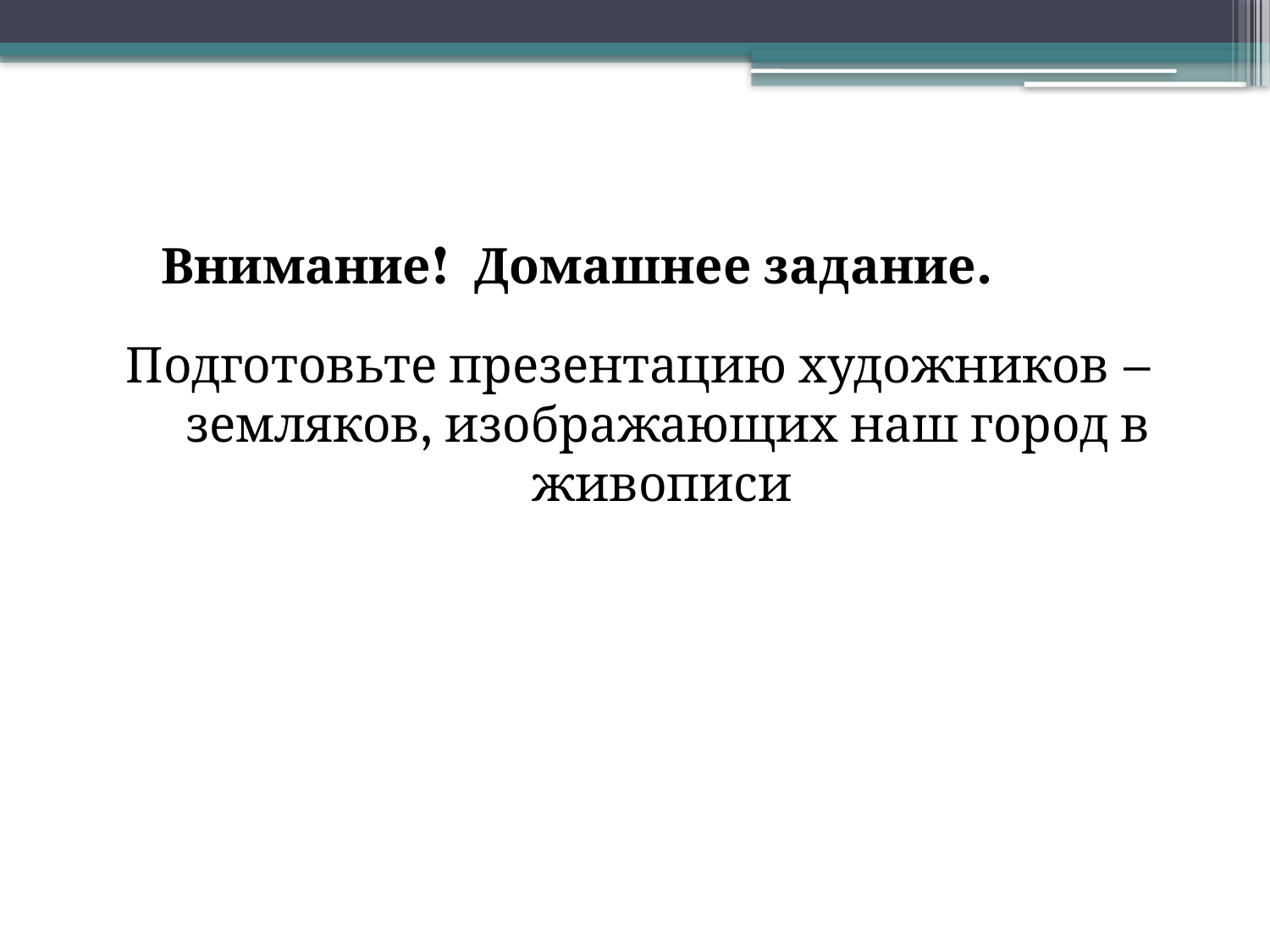

Внимание!  Домашнее задание.
Подготовьте презентацию художников – земляков, изображающих наш город в живописи